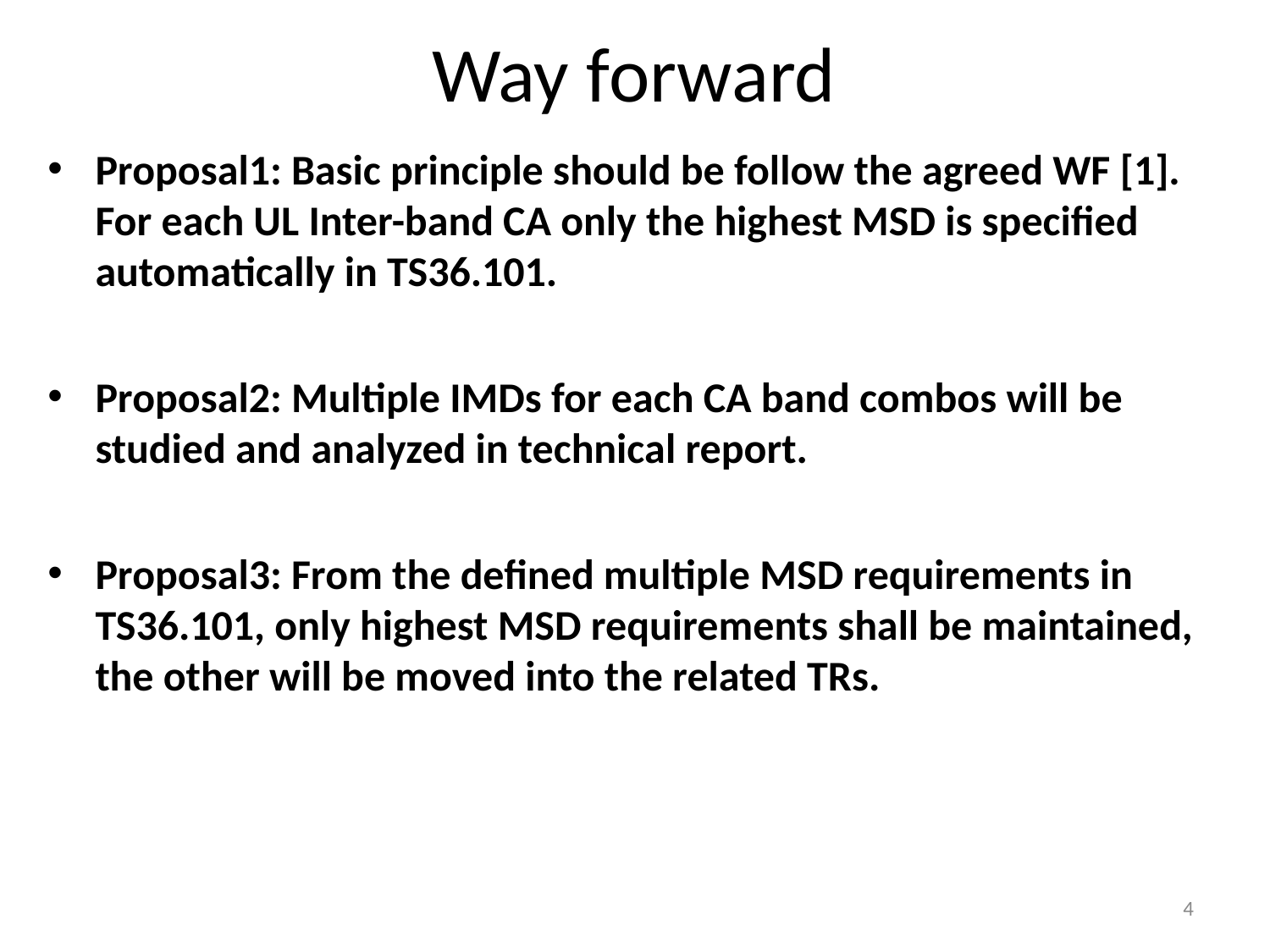

# Way forward
Proposal1: Basic principle should be follow the agreed WF [1]. For each UL Inter-band CA only the highest MSD is specified automatically in TS36.101.

Proposal2: Multiple IMDs for each CA band combos will be studied and analyzed in technical report.

Proposal3: From the defined multiple MSD requirements in TS36.101, only highest MSD requirements shall be maintained, the other will be moved into the related TRs.
4